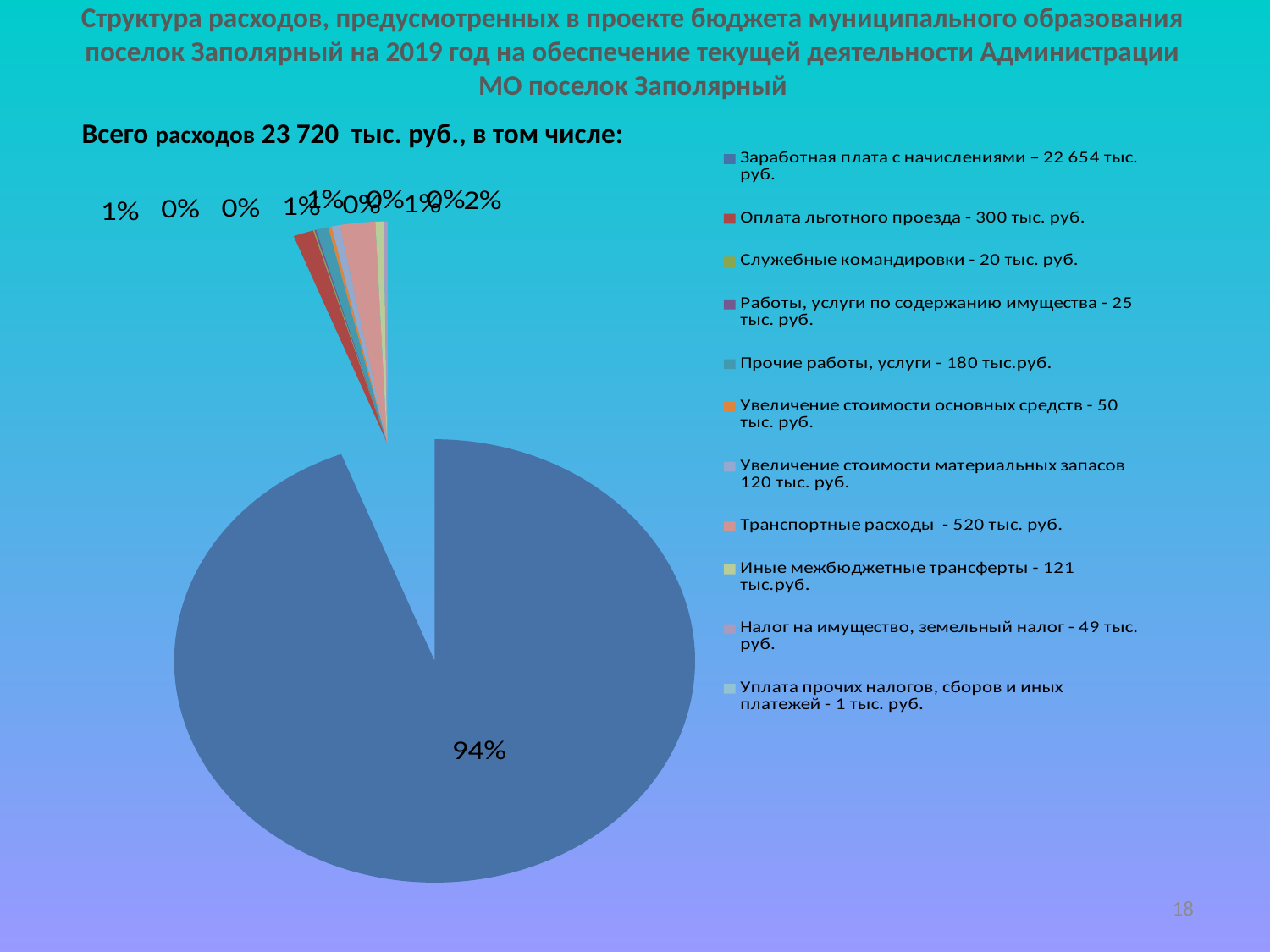

# Структура расходов, предусмотренных в проекте бюджета муниципального образования поселок Заполярный на 2019 год на обеспечение текущей деятельности Администрации МО поселок Заполярный

[unsupported chart]

Всего расходов 23 720  тыс. руб., в том числе:
18